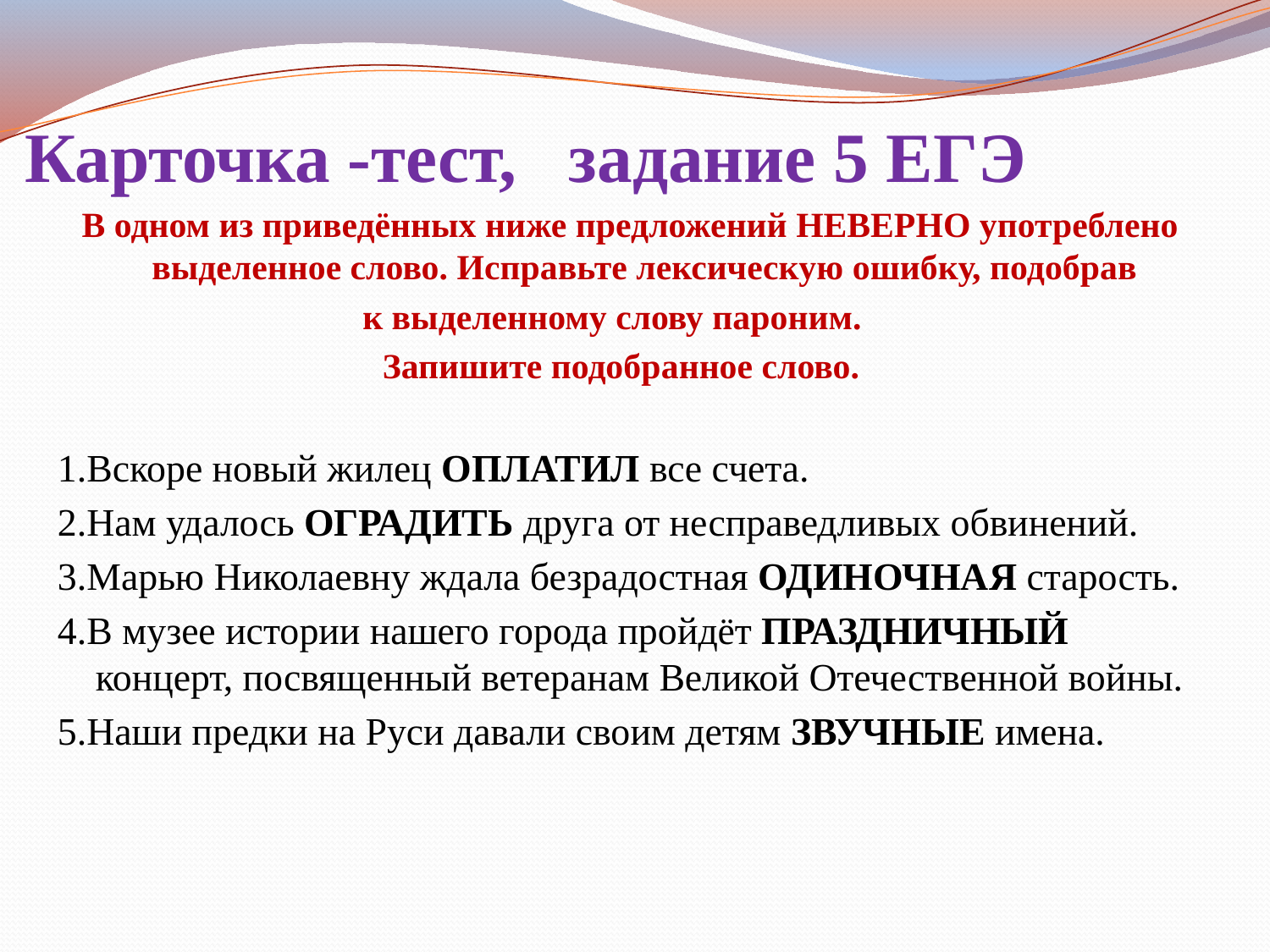

# Карточка -тест,   задание 5 ЕГЭ
В одном из приведённых ниже предложений НЕВЕРНО употреблено выделенное слово. Исправьте лексическую ошибку, подобрав
к выделенному слову пароним.
Запишите подобранное слово.

1.Вскоре новый жилец ОПЛАТИЛ все счета.
2.Нам удалось ОГРАДИТЬ друга от несправедливых обвинений.
3.Марью Николаевну ждала безрадостная ОДИНОЧНАЯ старость.
4.В музее истории нашего города пройдёт ПРАЗДНИЧНЫЙ концерт, посвященный ветеранам Великой Отечественной войны.
5.Наши предки на Руси давали своим детям ЗВУЧНЫЕ имена.